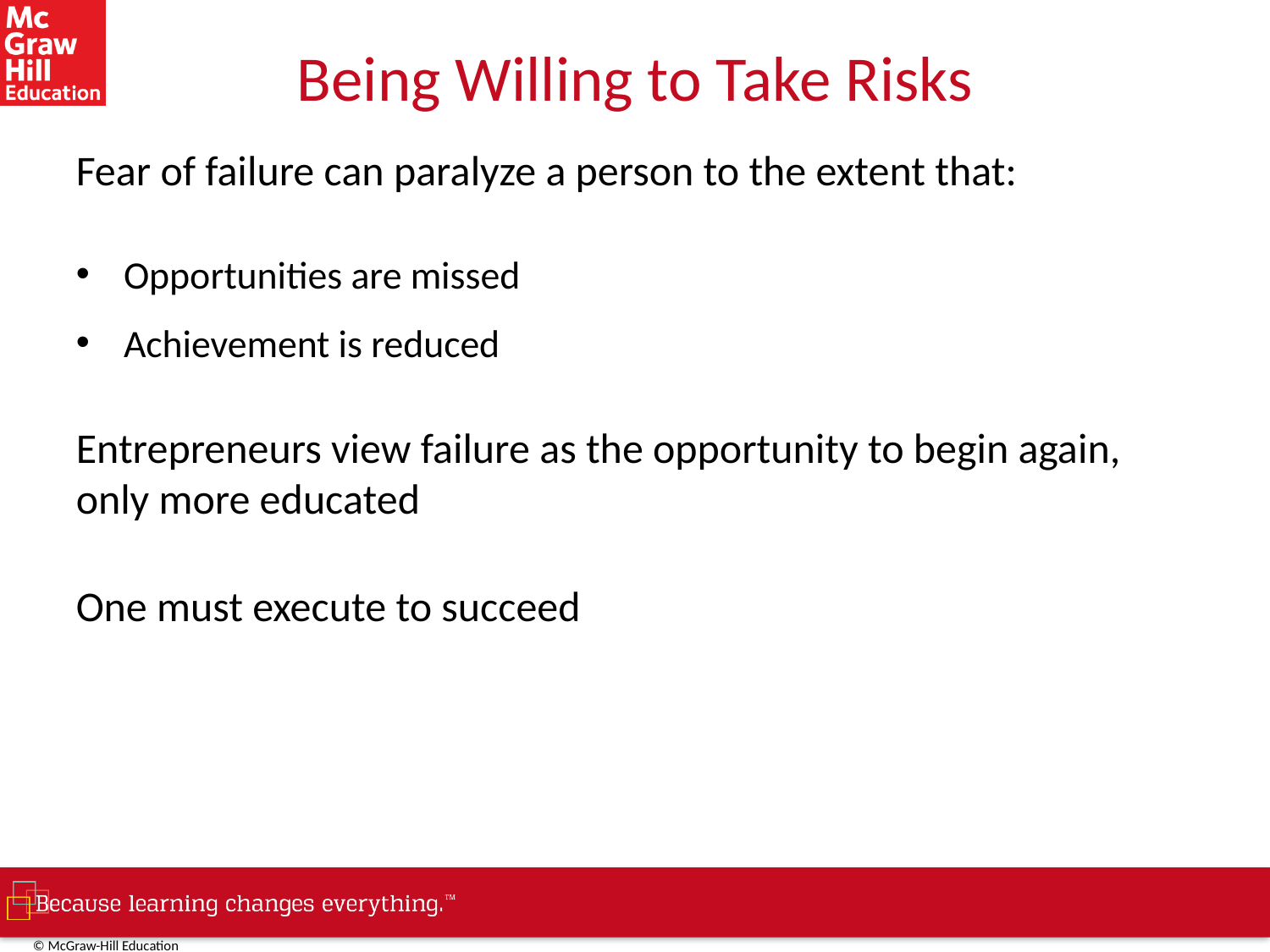

# Being Willing to Take Risks
Fear of failure can paralyze a person to the extent that:

Opportunities are missed
Achievement is reduced

Entrepreneurs view failure as the opportunity to begin again, only more educated

One must execute to succeed